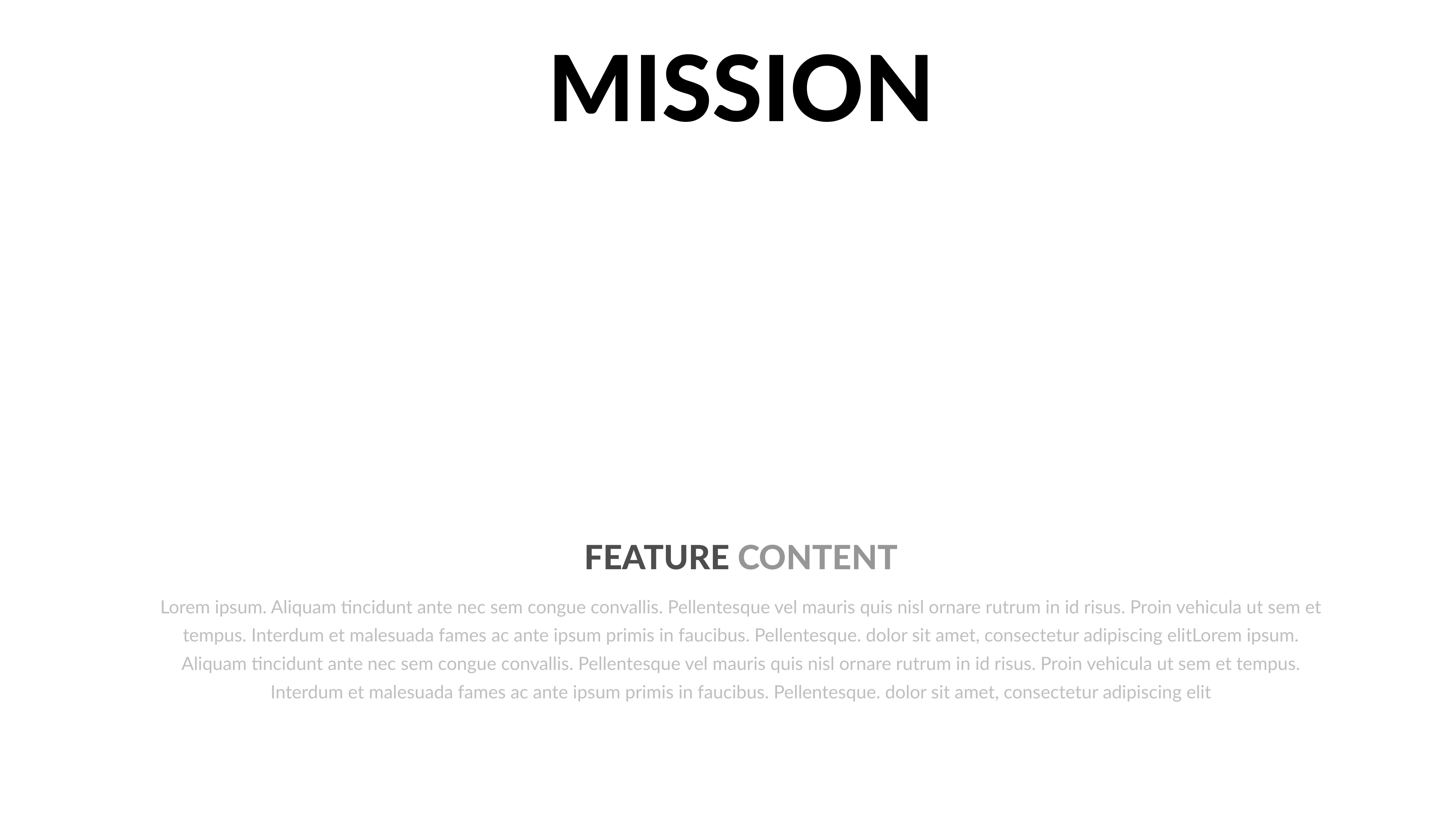

MISSION

FEATURE CONTENT
Lorem ipsum. Aliquam tincidunt ante nec sem congue convallis. Pellentesque vel mauris quis nisl ornare rutrum in id risus. Proin vehicula ut sem et tempus. Interdum et malesuada fames ac ante ipsum primis in faucibus. Pellentesque. dolor sit amet, consectetur adipiscing elitLorem ipsum. Aliquam tincidunt ante nec sem congue convallis. Pellentesque vel mauris quis nisl ornare rutrum in id risus. Proin vehicula ut sem et tempus. Interdum et malesuada fames ac ante ipsum primis in faucibus. Pellentesque. dolor sit amet, consectetur adipiscing elit